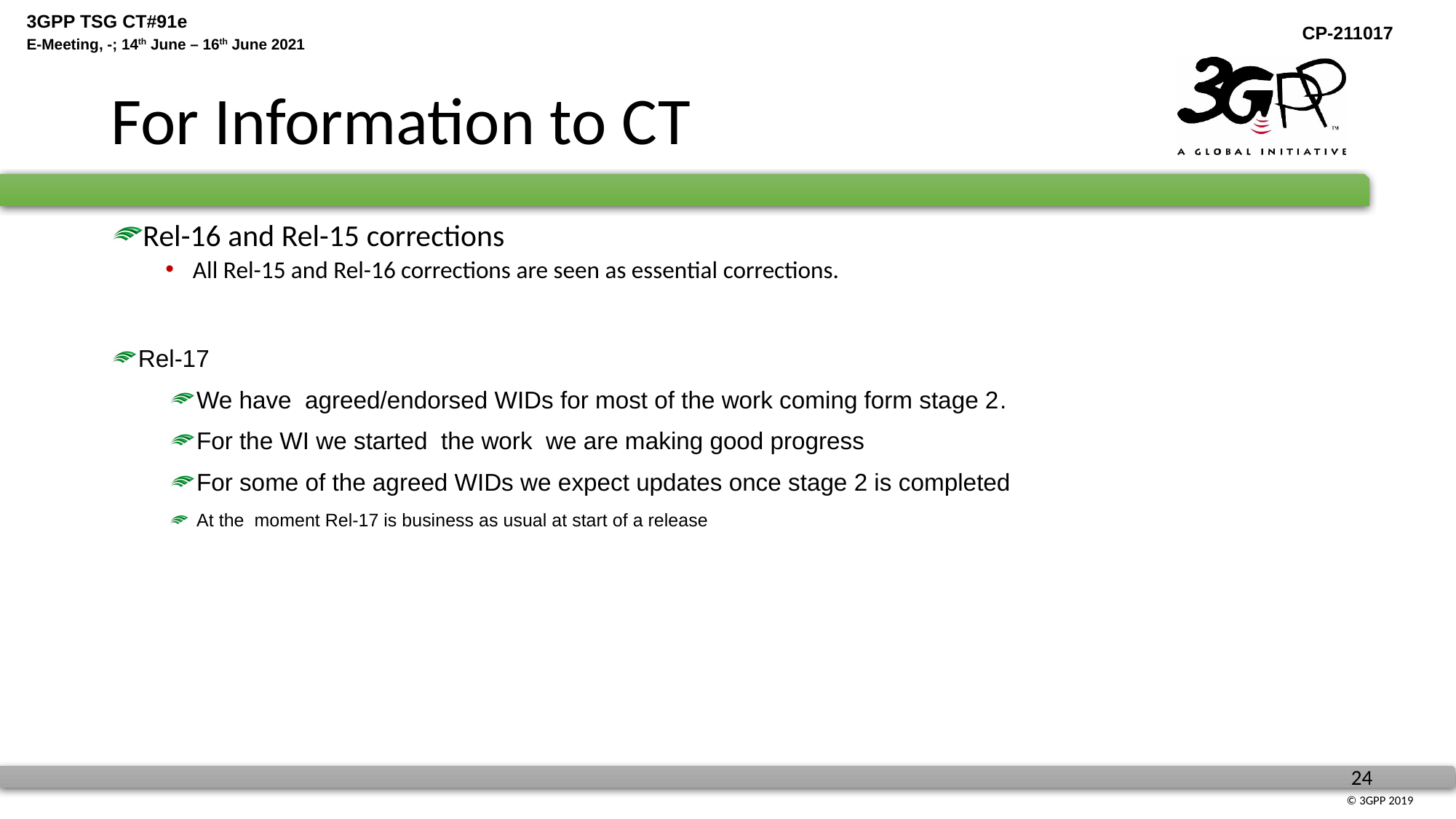

# For Information to CT
Rel-16 and Rel-15 corrections
All Rel-15 and Rel-16 corrections are seen as essential corrections.

Rel-17
We have  agreed/endorsed WIDs for most of the work coming form stage 2.
For the WI we started  the work  we are making good progress
For some of the agreed WIDs we expect updates once stage 2 is completed
At the  moment Rel-17 is business as usual at start of a release